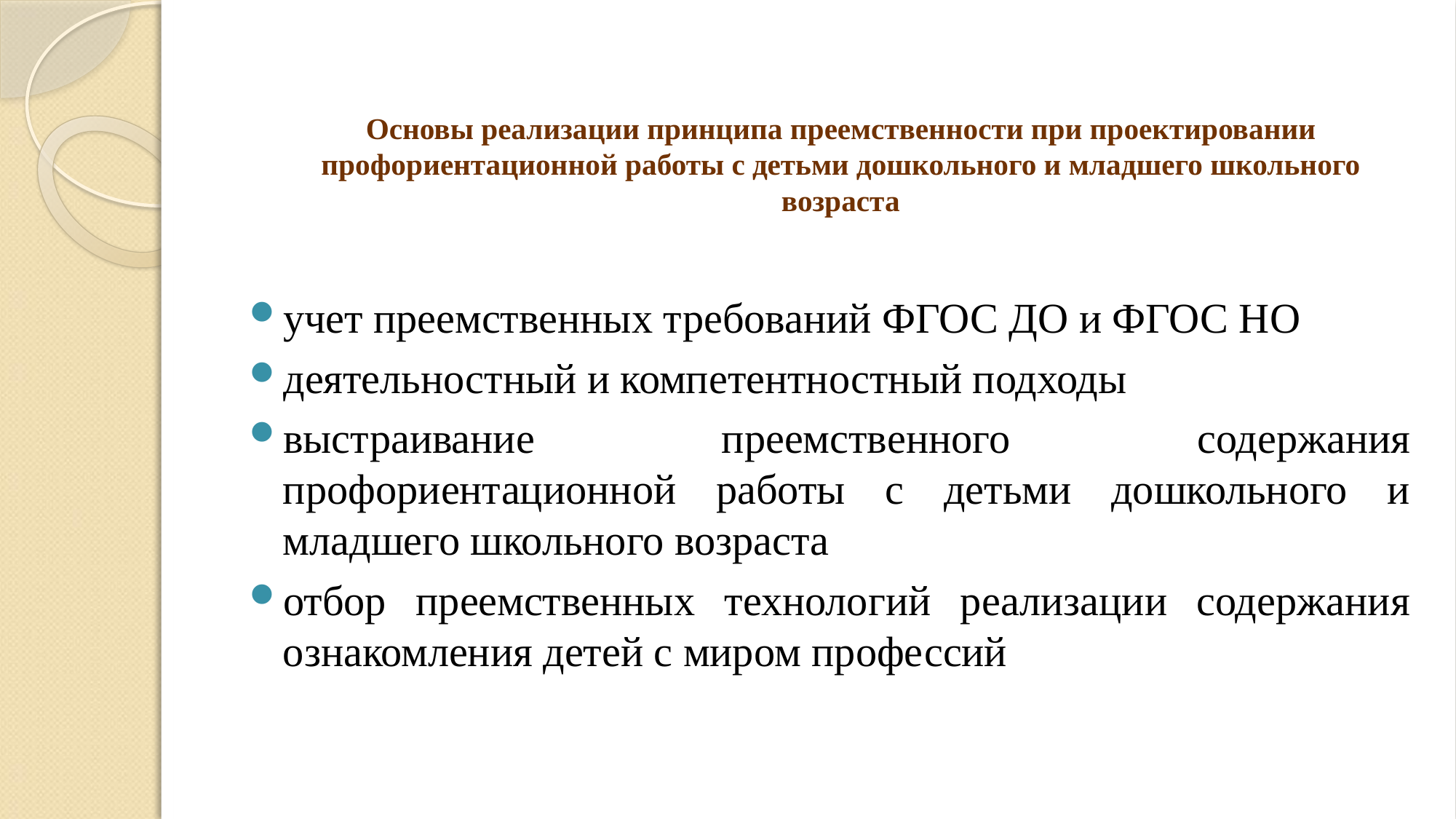

# Основы реализации принципа преемственности при проектировании профориентационной работы с детьми дошкольного и младшего школьного возраста
учет преемственных требований ФГОС ДО и ФГОС НО
деятельностный и компетентностный подходы
выстраивание преемственного содержания профориентационной работы с детьми дошкольного и младшего школьного возраста
отбор преемственных технологий реализации содержания ознакомления детей с миром профессий